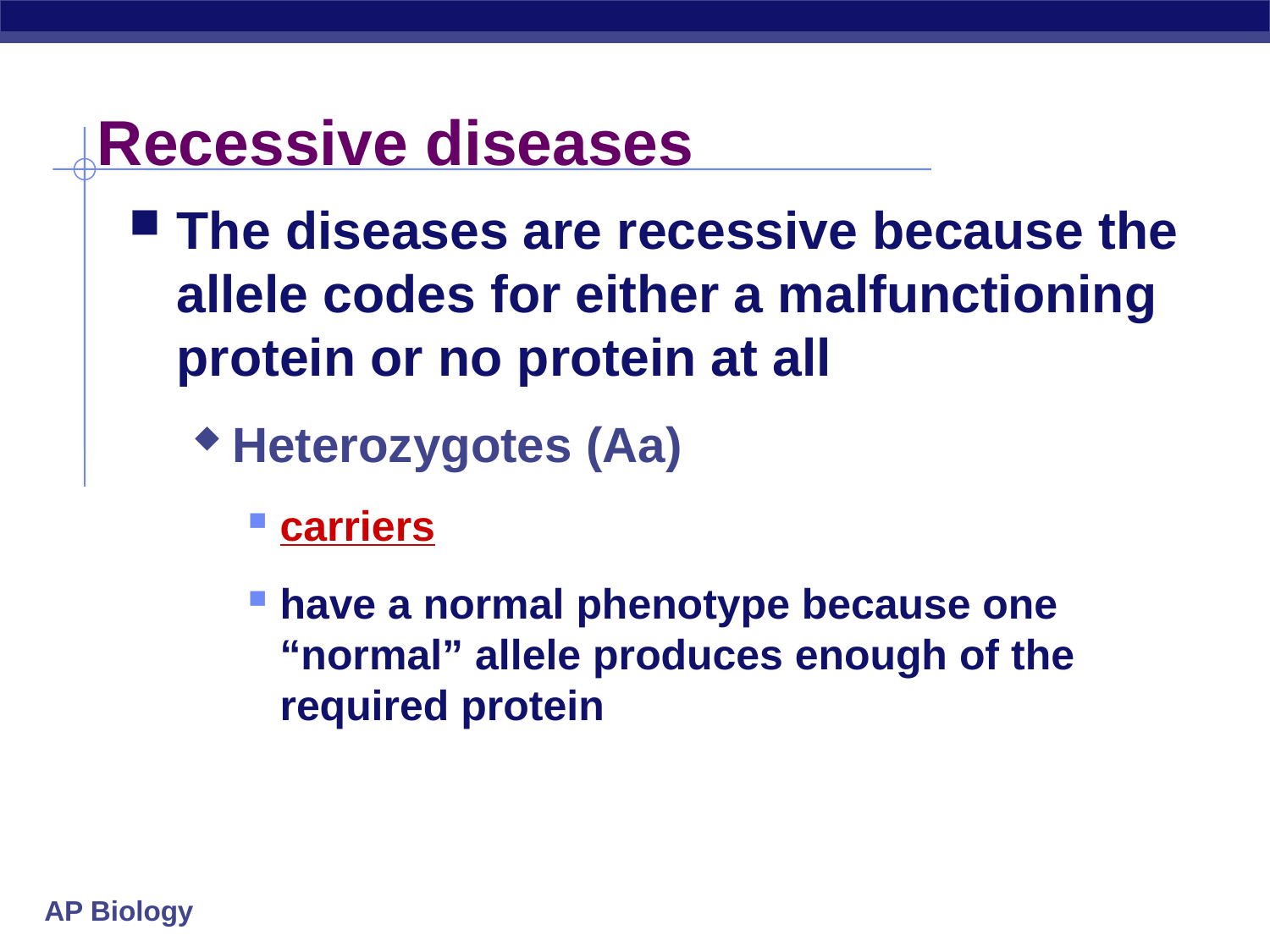

# Recessive diseases
The diseases are recessive because the allele codes for either a malfunctioning protein or no protein at all
Heterozygotes (Aa)
carriers
have a normal phenotype because one “normal” allele produces enough of the required protein